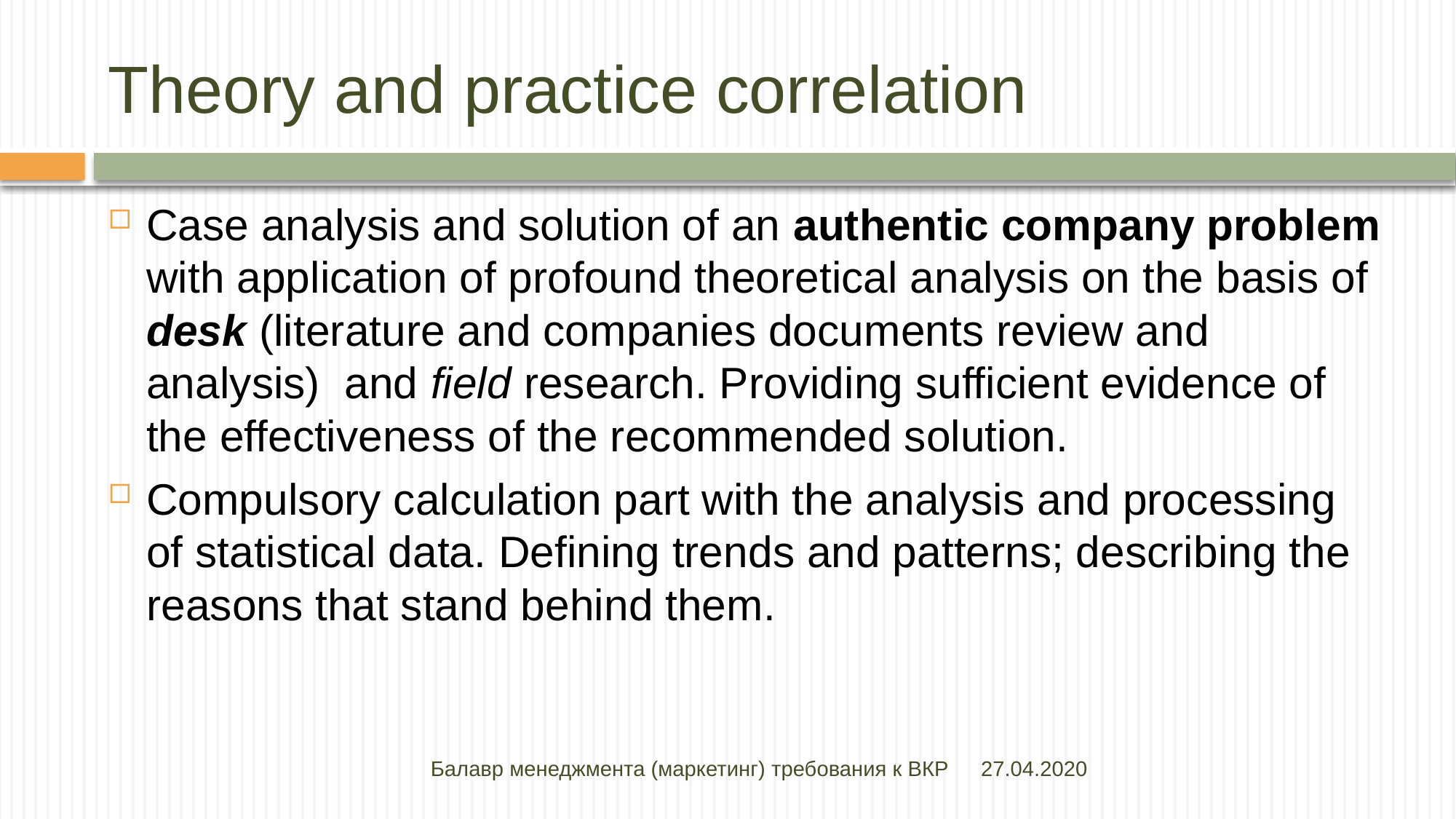

# Theory and practice correlation
Case analysis and solution of an authentic company problem with application of profound theoretical analysis on the basis of desk (literature and companies documents review and analysis)  and field research. Providing sufficient evidence of the effectiveness of the recommended solution.
Compulsory calculation part with the analysis and processing of statistical data. Defining trends and patterns; describing the reasons that stand behind them.

Балавр менеджмента (маркетинг) требования к ВКР
27.04.2020